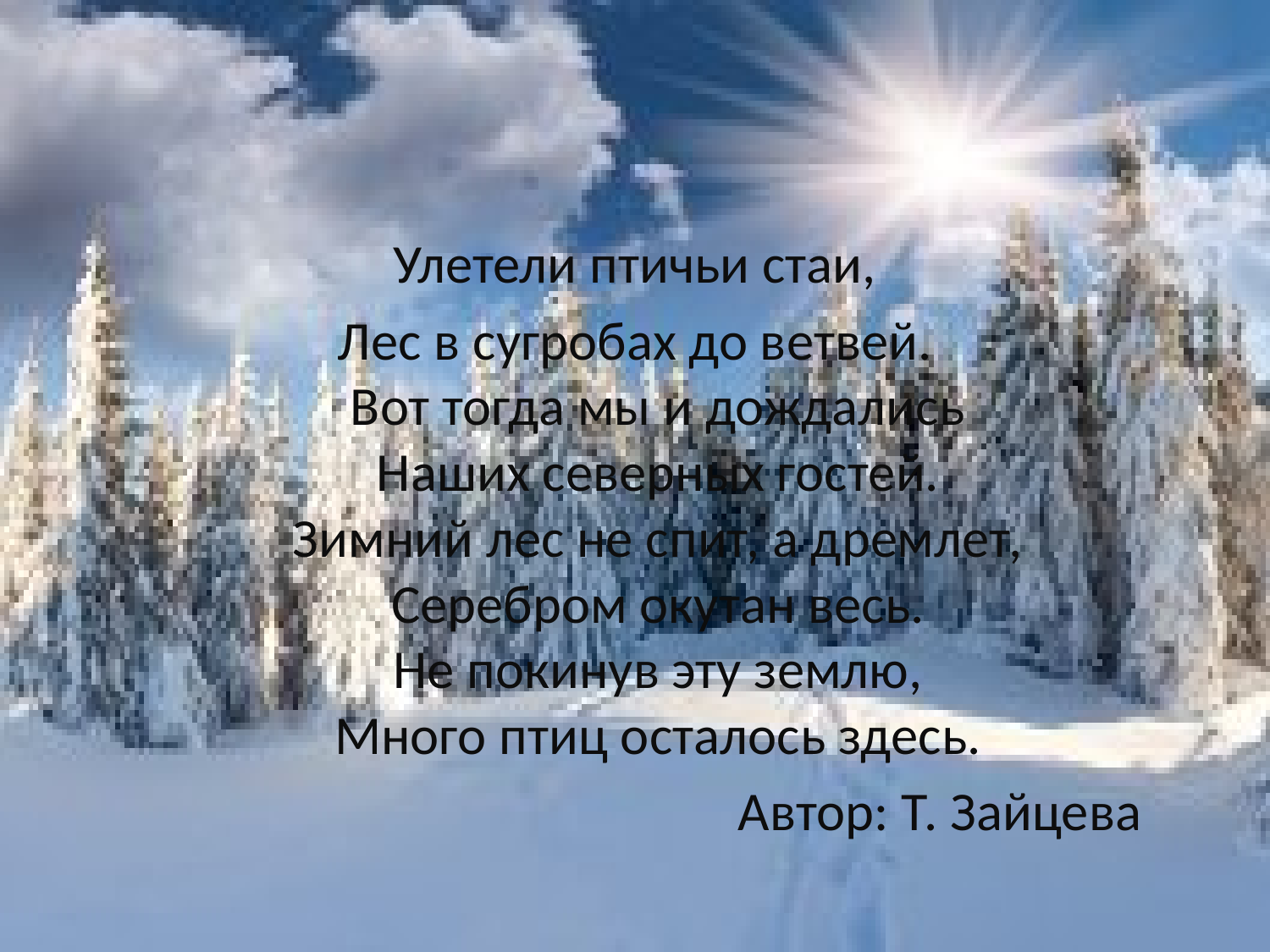

#
Улетели птичьи стаи,
Лес в сугробах до ветвей.
Вот тогда мы и дождались
Наших северных гостей.
Зимний лес не спит, а дремлет,
Серебром окутан весь.
Не покинув эту землю,
Много птиц осталось здесь.
                                                     Автор: Т. Зайцева